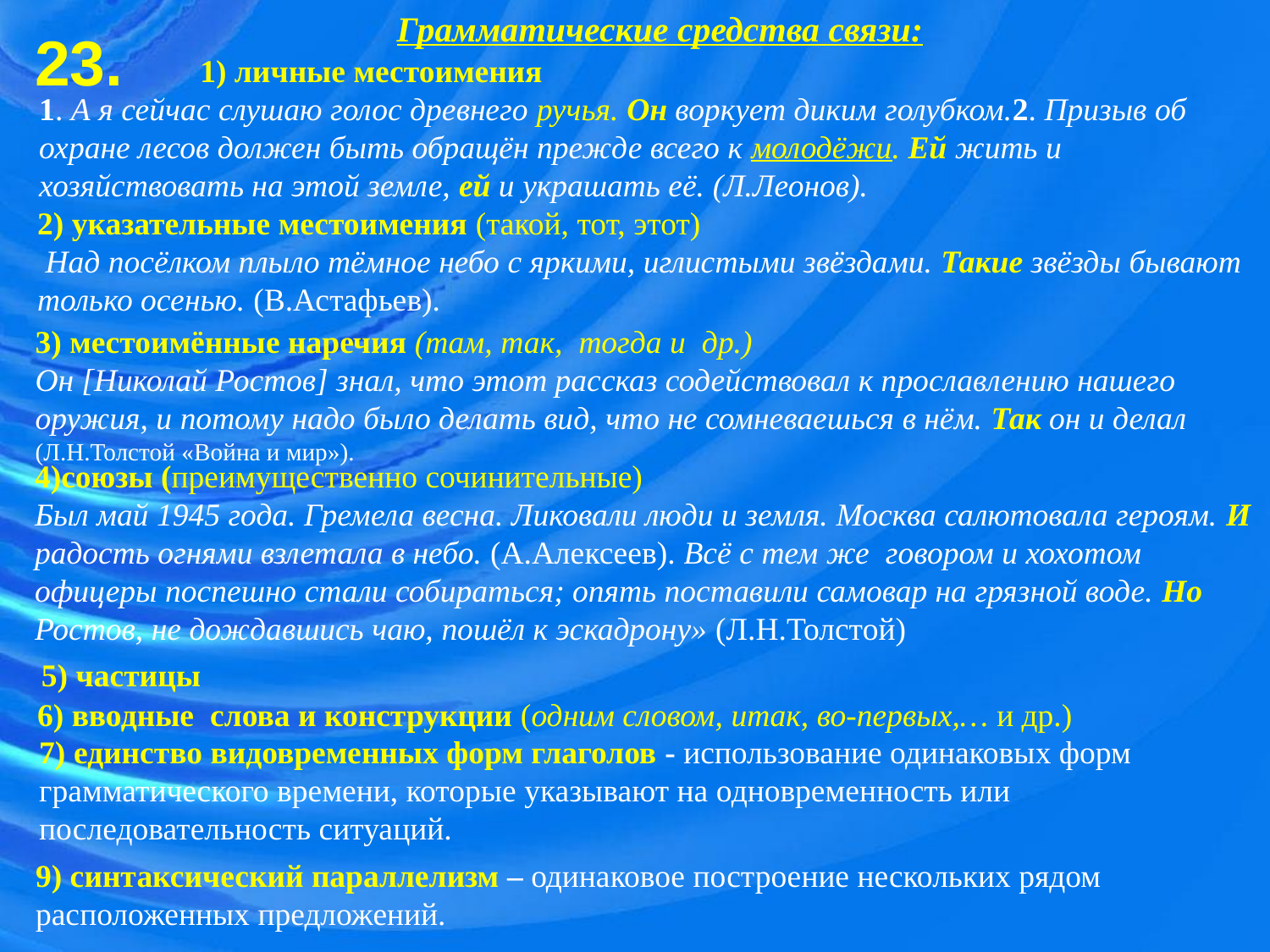

Грамматические средства связи:
23.
                    1) личные местоимения
1. А я сейчас слушаю голос древнего ручья. Он воркует диким голубком.2. Призыв об охране лесов должен быть обращён прежде всего к молодёжи. Ей жить и хозяйствовать на этой земле, ей и украшать её. (Л.Леонов).
2) указательные местоимения (такой, тот, этот)
 Над посёлком плыло тёмное небо с яркими, иглистыми звёздами. Такие звёзды бывают только осенью. (В.Астафьев).
3) местоимённые наречия (там, так,  тогда и  др.)
Он [Николай Ростов] знал, что этот рассказ содействовал к прославлению нашего оружия, и потому надо было делать вид, что не сомневаешься в нём. Так он и делал (Л.Н.Толстой «Война и мир»).
4)союзы (преимущественно сочинительные)
Был май 1945 года. Гремела весна. Ликовали люди и земля. Москва салютовала героям. И радость огнями взлетала в небо. (А.Алексеев). Всё с тем же  говором и хохотом офицеры поспешно стали собираться; опять поставили самовар на грязной воде. Но Ростов, не дождавшись чаю, пошёл к эскадрону» (Л.Н.Толстой)
5) частицы
6) вводные  слова и конструкции (одним словом, итак, во-первых,… и др.)
7) единство видовременных форм глаголов - использование одинаковых форм грамматического времени, которые указывают на одновременность или последовательность ситуаций.
9) синтаксический параллелизм – одинаковое построение нескольких рядом расположенных предложений.